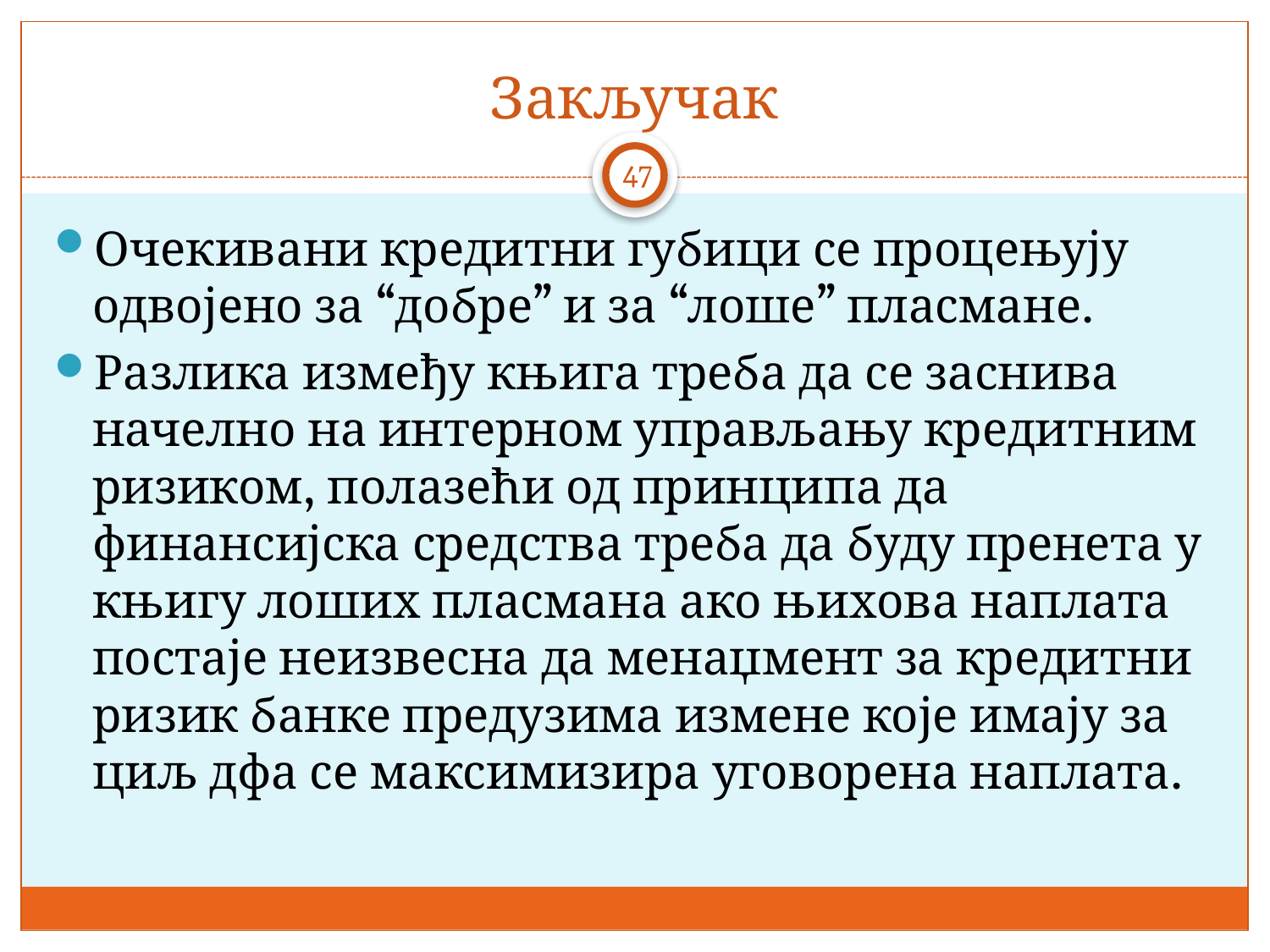

# Закључак
47
Очекивани кредитни губици се процењују одвојено за “добре” и за “лоше” пласмане.
Разлика између књига треба да се заснива начелно на интерном управљању кредитним ризиком, полазећи од принципа да финансијска средства треба да буду пренета у књигу лоших пласмана ако њихова наплата постаје неизвесна да менаџмент за кредитни ризик банке предузима измене које имају за циљ дфа се максимизира уговорена наплата.